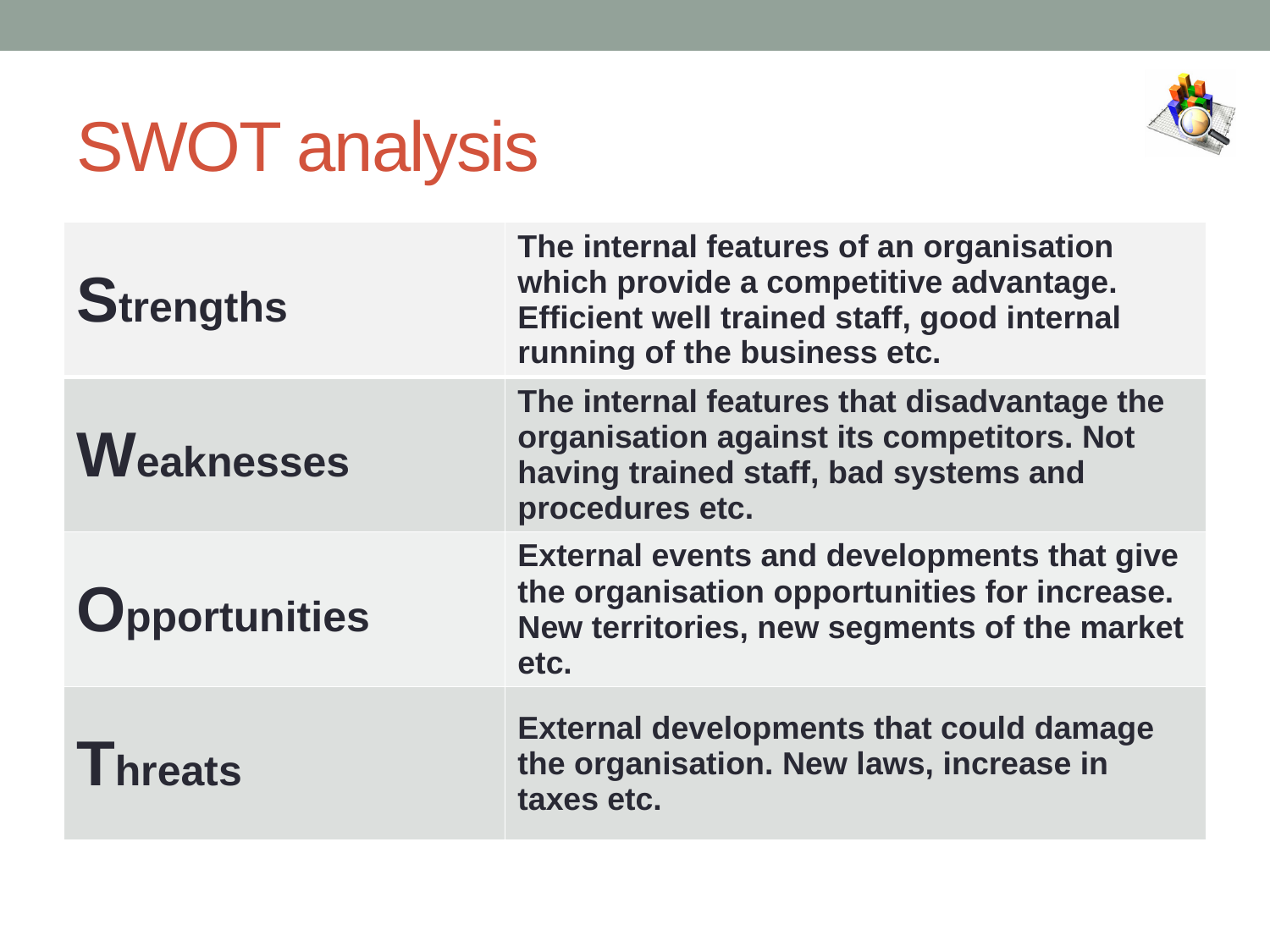

# SWOT analysis
| Strengths | The internal features of an organisation which provide a competitive advantage. Efficient well trained staff, good internal running of the business etc. |
| --- | --- |
| Weaknesses | The internal features that disadvantage the organisation against its competitors. Not having trained staff, bad systems and procedures etc. |
| Opportunities | External events and developments that give the organisation opportunities for increase. New territories, new segments of the market etc. |
| Threats | External developments that could damage the organisation. New laws, increase in taxes etc. |